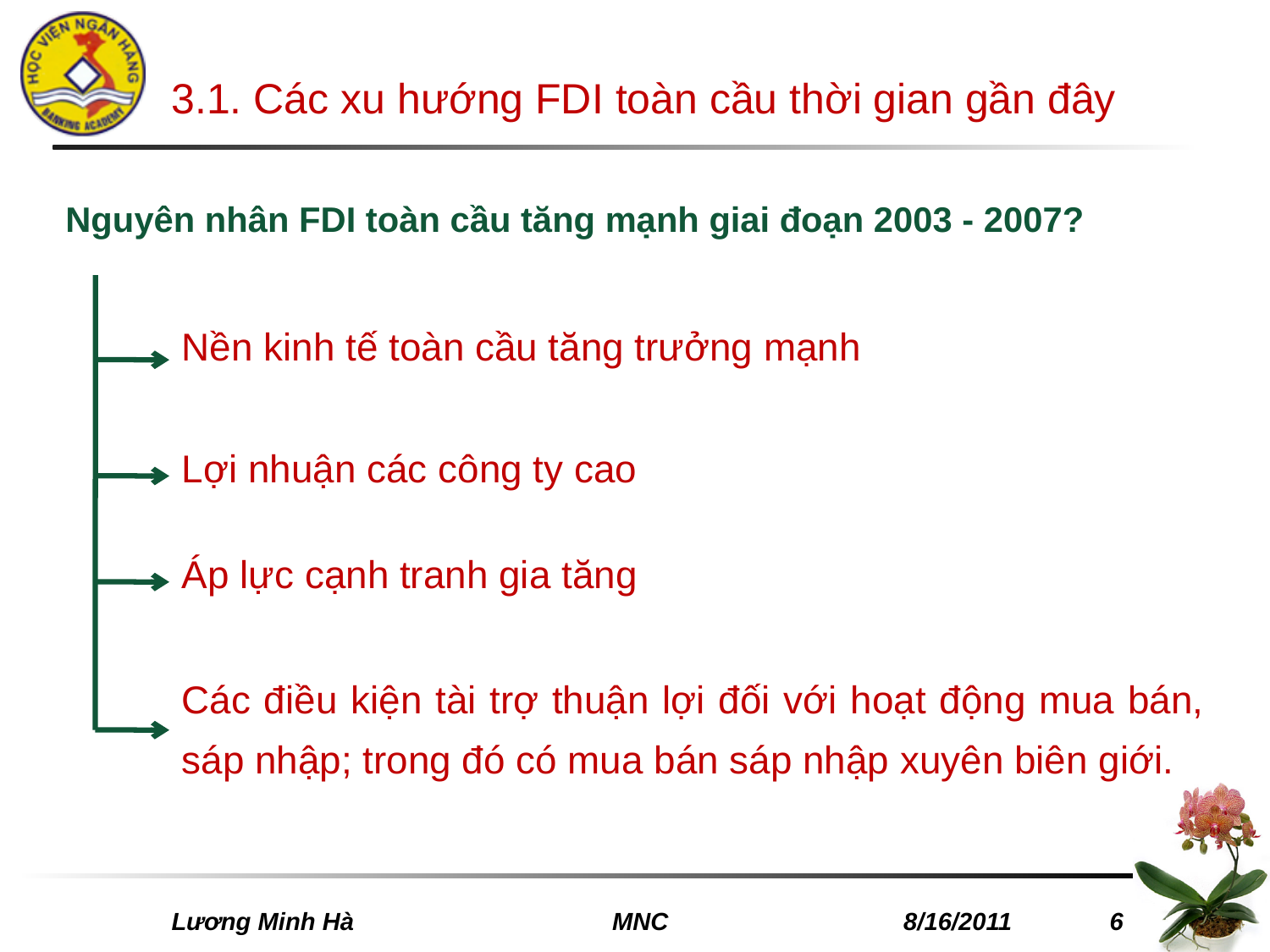

# 3.1. Các xu hướng FDI toàn cầu thời gian gần đây
Nguyên nhân FDI toàn cầu tăng mạnh giai đoạn 2003 - 2007?
Nền kinh tế toàn cầu tăng trưởng mạnh
Lợi nhuận các công ty cao
Áp lực cạnh tranh gia tăng
Các điều kiện tài trợ thuận lợi đối với hoạt động mua bán, sáp nhập; trong đó có mua bán sáp nhập xuyên biên giới.
 Lương Minh Hà